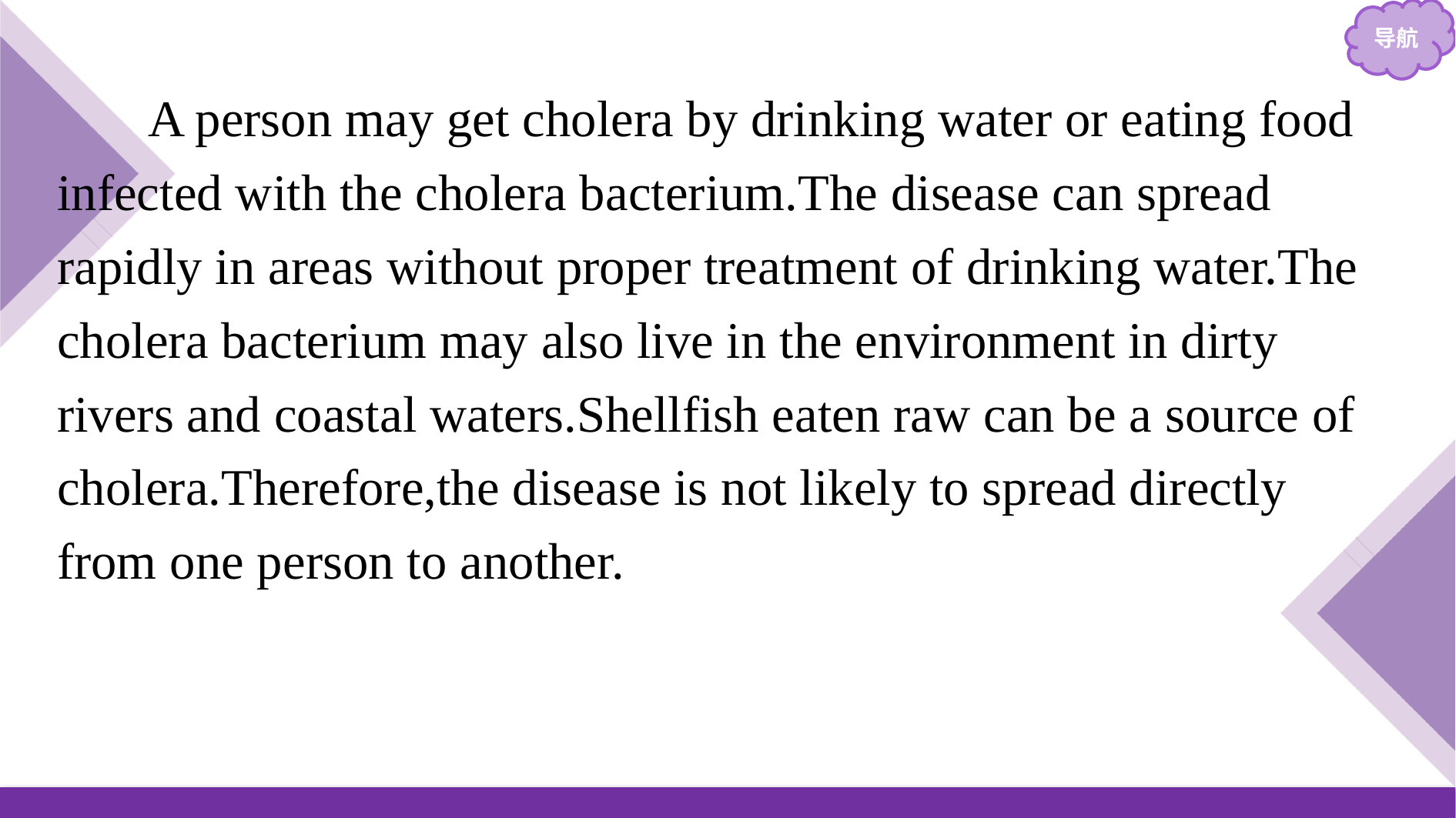

A person may get cholera by drinking water or eating food infected with the cholera bacterium.The disease can spread rapidly in areas without proper treatment of drinking water.The cholera bacterium may also live in the environment in dirty rivers and coastal waters.Shellfish eaten raw can be a source of cholera.Therefore,the disease is not likely to spread directly from one person to another.